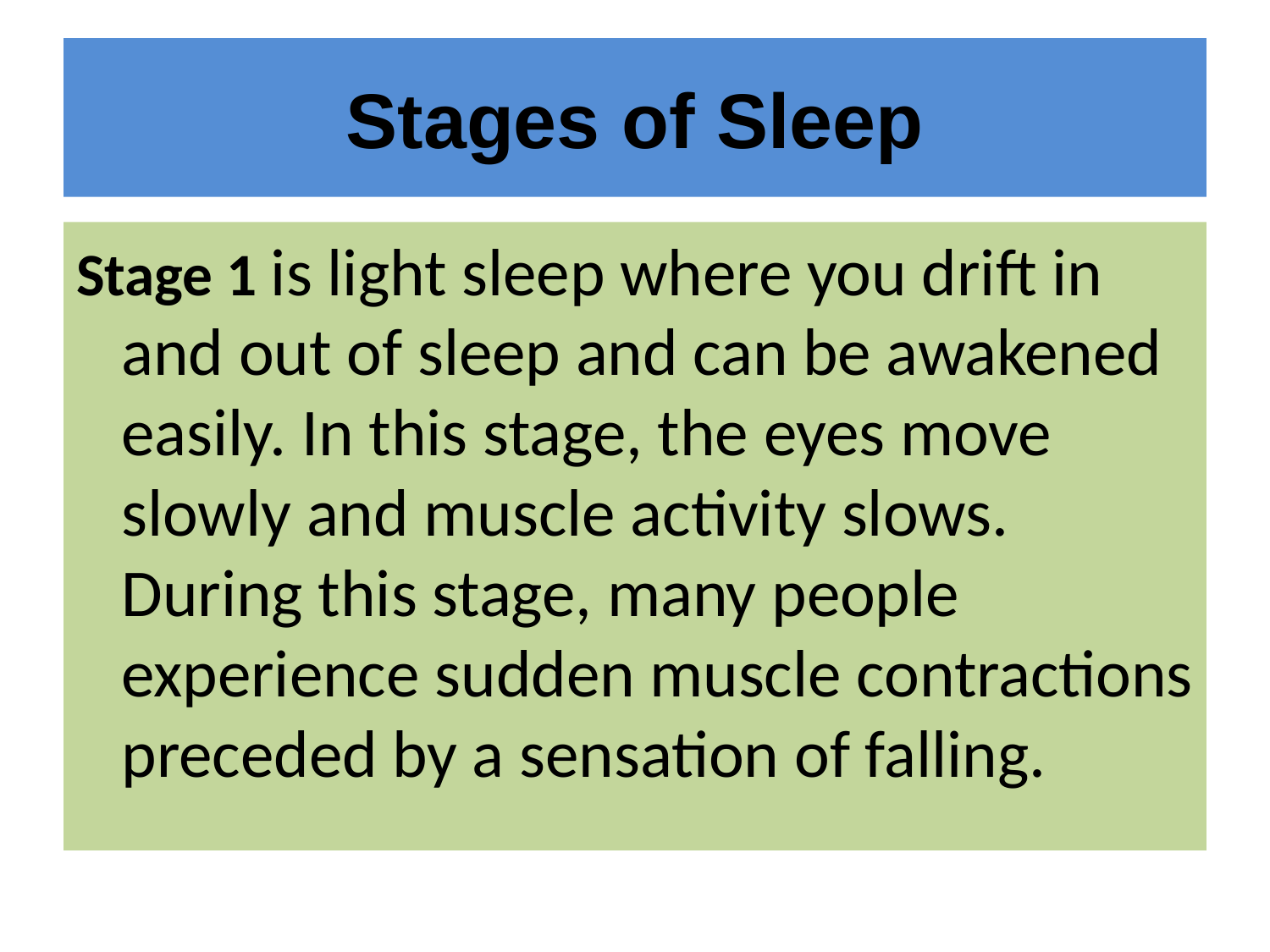

# Stages of Sleep
Stage 1 is light sleep where you drift in and out of sleep and can be awakened easily. In this stage, the eyes move slowly and muscle activity slows. During this stage, many people experience sudden muscle contractions preceded by a sensation of falling.